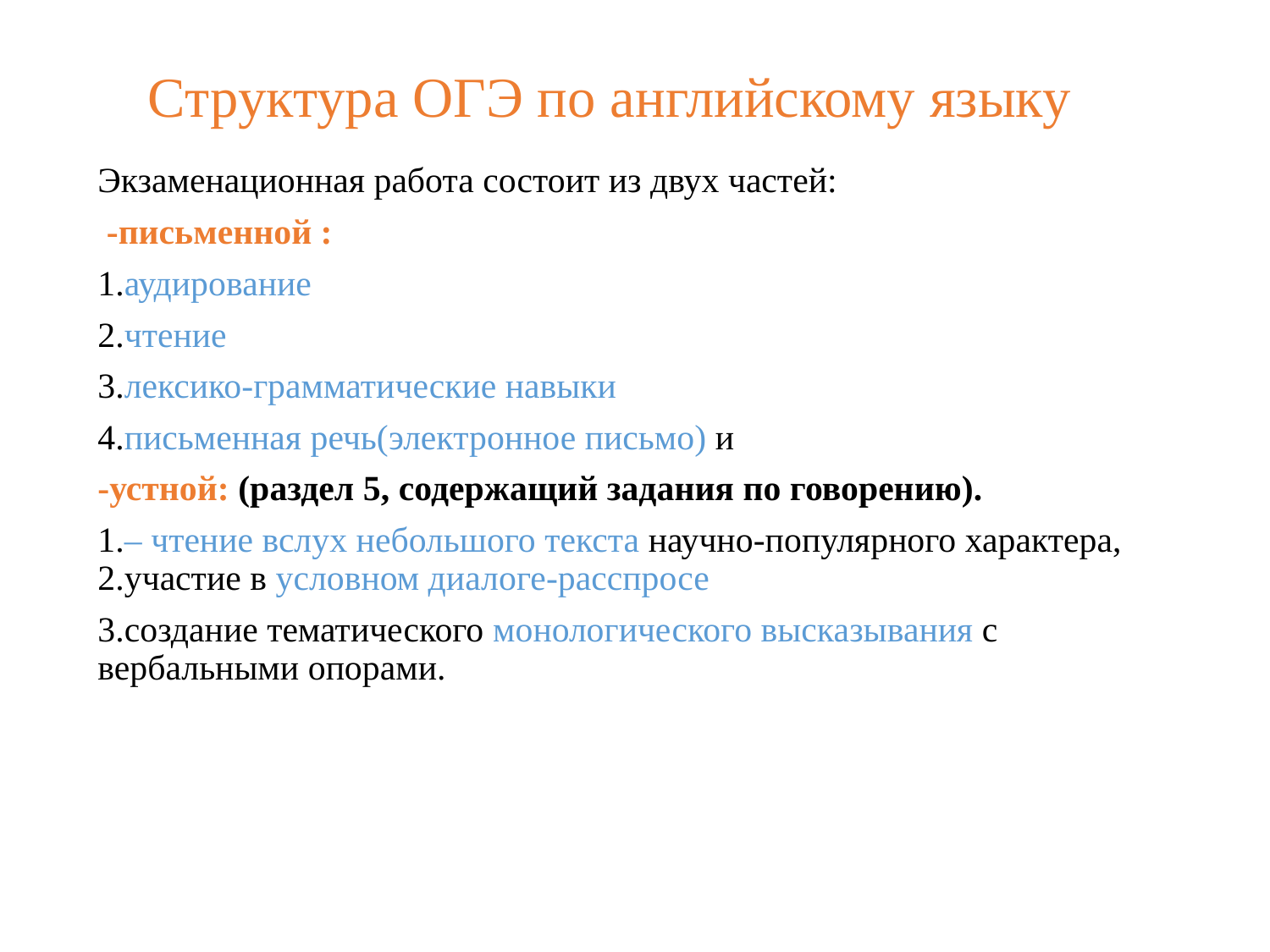

# Структура ОГЭ по английскому языку
Экзаменационная работа состоит из двух частей:
 -письменной :
1.аудирование
2.чтение
3.лексико-грамматические навыки
4.письменная речь(электронное письмо) и
-устной: (раздел 5, содержащий задания по говорению).
1.– чтение вслух небольшого текста научно-популярного характера, 2.участие в условном диалоге-расспросе
3.создание тематического монологического высказывания с вербальными опорами.